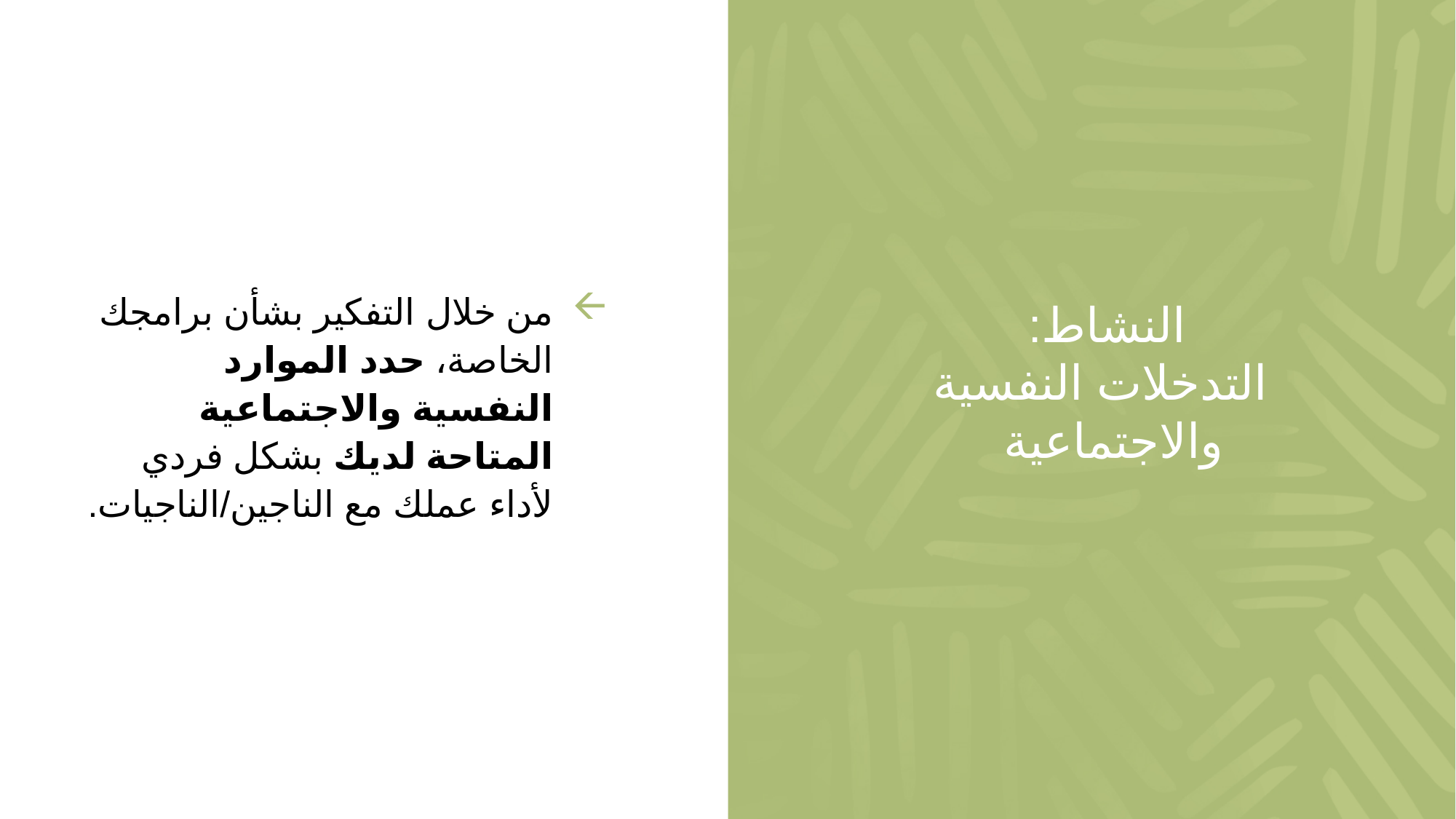

من خلال التفكير بشأن برامجك الخاصة، حدد الموارد النفسية والاجتماعية المتاحة لديك بشكل فردي لأداء عملك مع الناجين/الناجيات.
# النشاط: التدخلات النفسية والاجتماعية